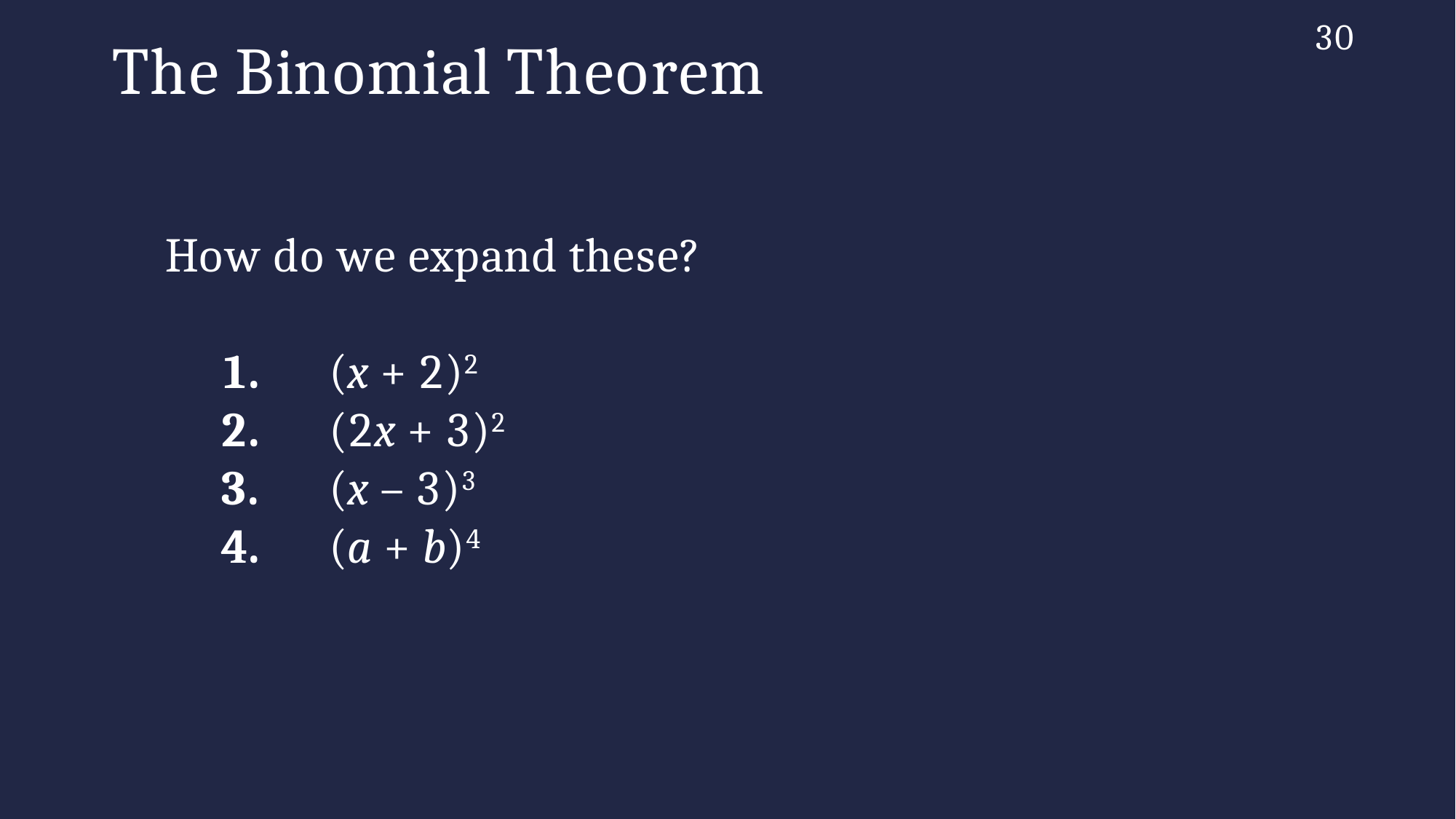

30
# The Binomial Theorem
How do we expand these?

	1.	(x + 2)2
	2.	(2x + 3)2
     3.	(x – 3)3
	4.	(a + b)4